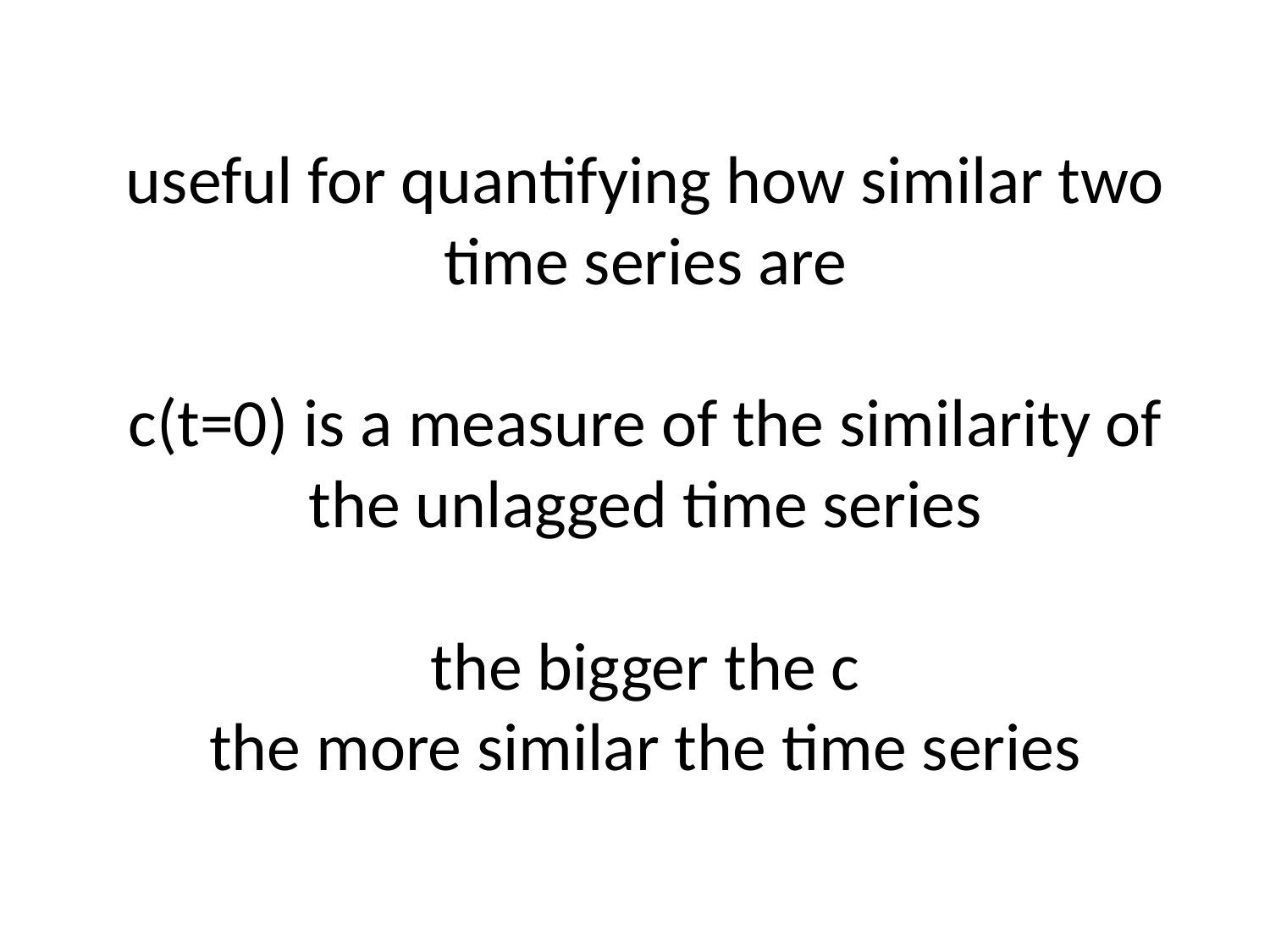

# useful for quantifying how similar two time series are c(t=0) is a measure of the similarity of the unlagged time series the bigger the c the more similar the time series